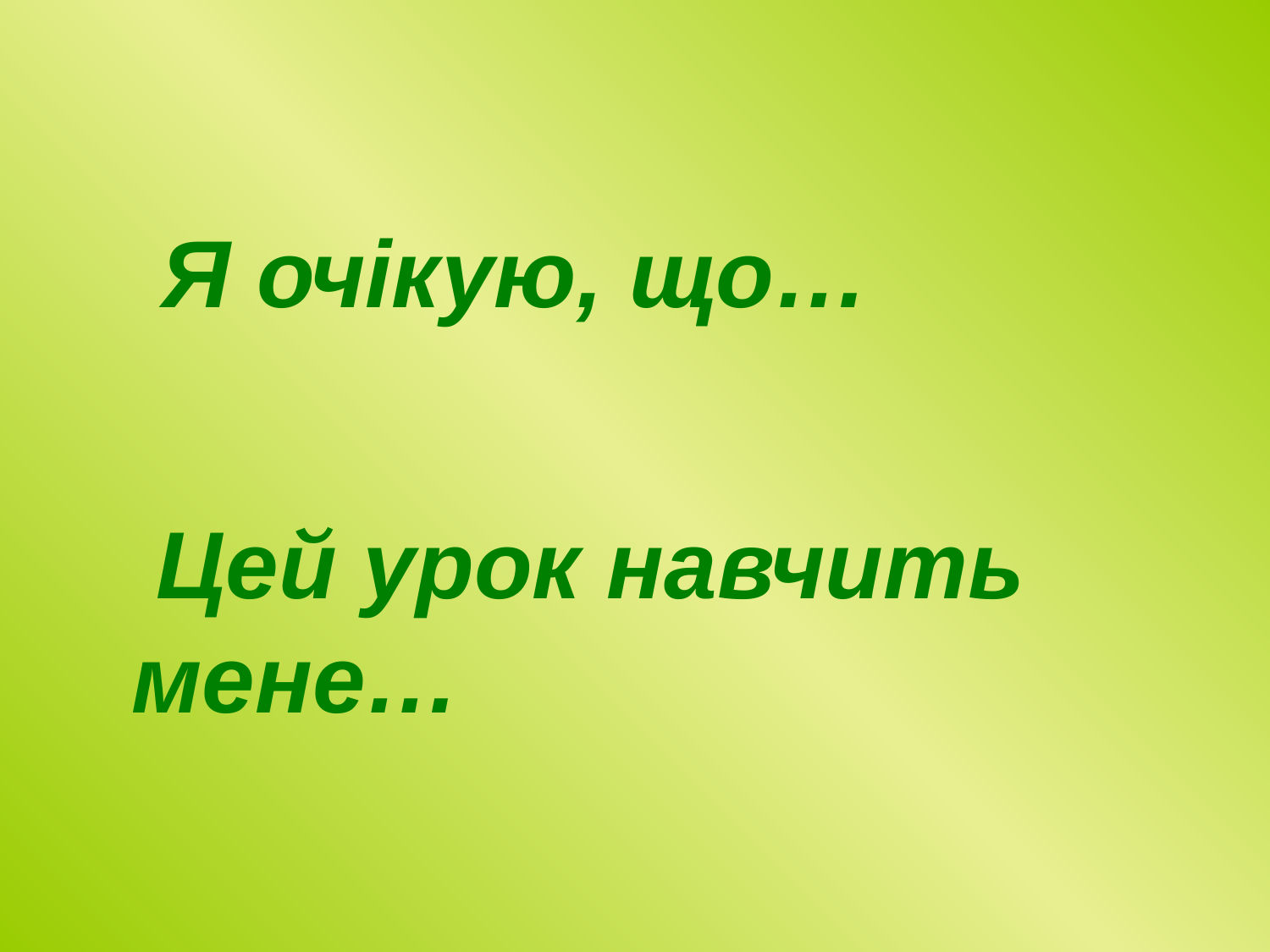

Я очікую, що…

    Цей урок навчить мене…